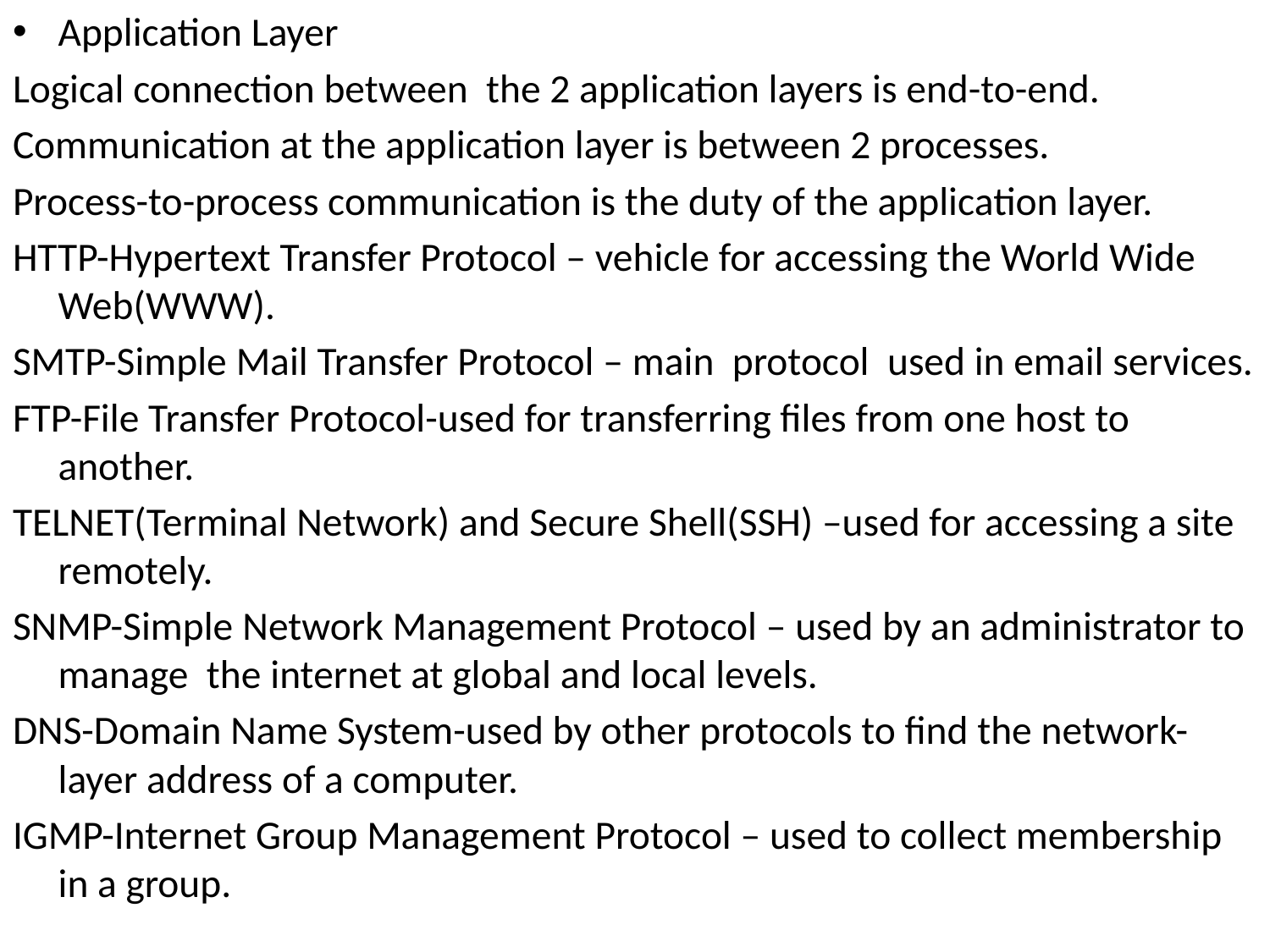

Application Layer
Logical connection between  the 2 application layers is end-to-end.
Communication at the application layer is between 2 processes.
Process-to-process communication is the duty of the application layer.
HTTP-Hypertext Transfer Protocol – vehicle for accessing the World Wide Web(WWW).
SMTP-Simple Mail Transfer Protocol – main  protocol  used in email services.
FTP-File Transfer Protocol-used for transferring files from one host to another.
TELNET(Terminal Network) and Secure Shell(SSH) –used for accessing a site remotely.
SNMP-Simple Network Management Protocol – used by an administrator to manage  the internet at global and local levels.
DNS-Domain Name System-used by other protocols to find the network-layer address of a computer.
IGMP-Internet Group Management Protocol – used to collect membership in a group.
#